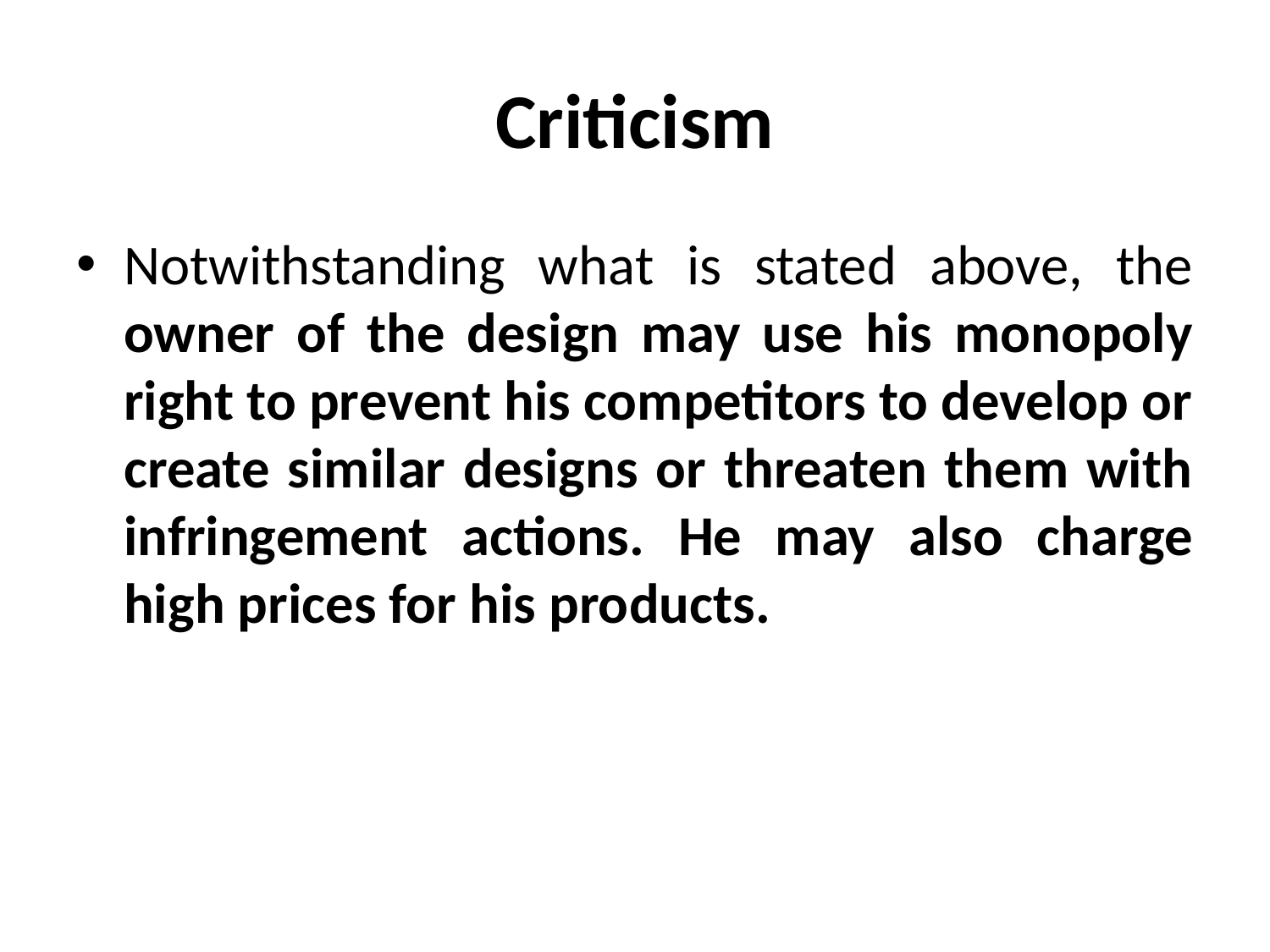

# Criticism
Notwithstanding what is stated above, the owner of the design may use his monopoly right to prevent his competitors to develop or create similar designs or threaten them with infringement actions. He may also charge high prices for his products.